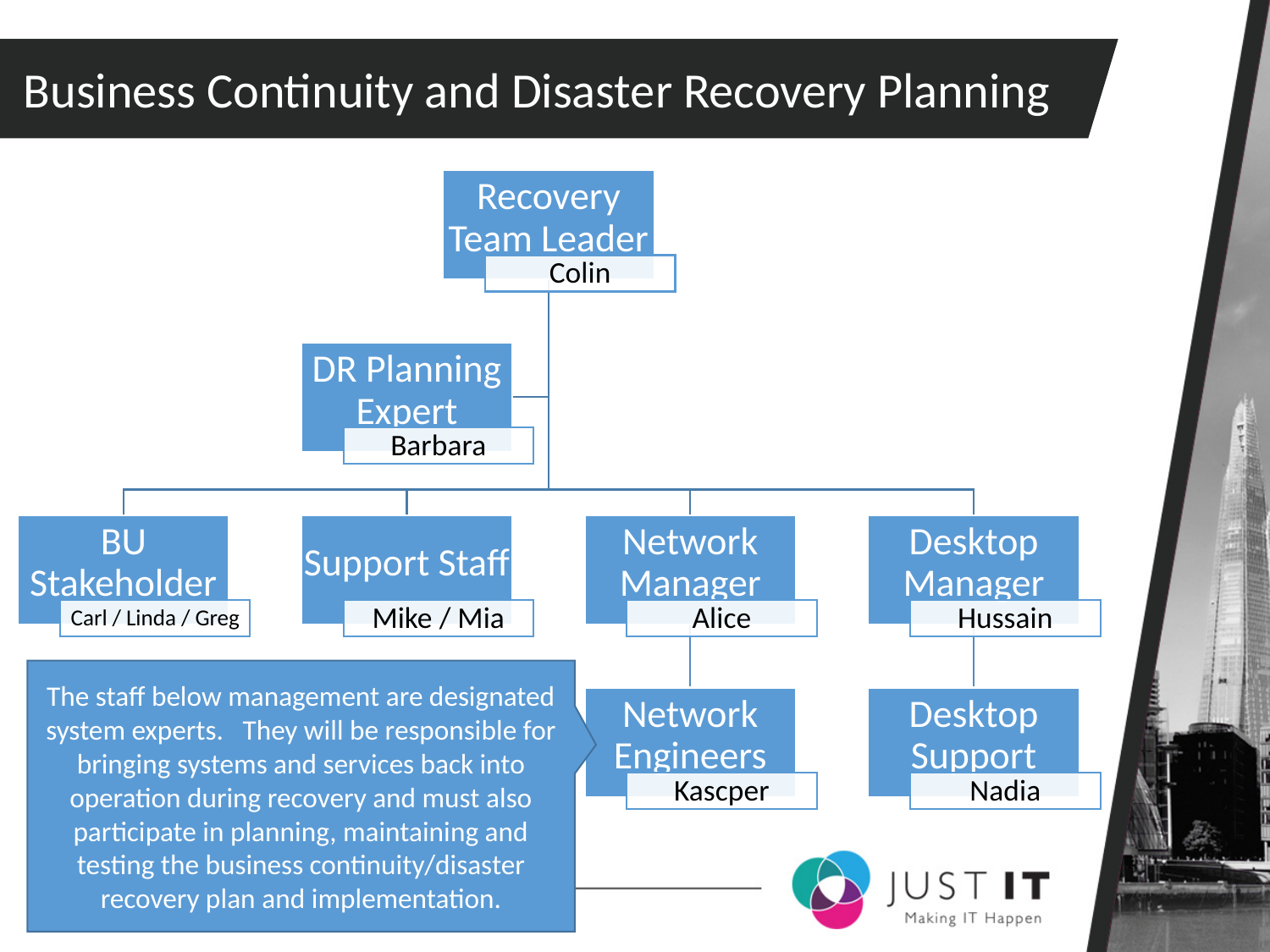

Business Continuity and Disaster Recovery Planning
Recovery Team Leader
Colin
BU Stakeholder
Carl / Linda / Greg
Support Staff
Mike / Mia
Network Manager
Alice
Network Engineers
Kascper
Desktop Manager
Hussain
Desktop Support
Nadia
DR Planning Expert
Barbara
The staff below management are designated system experts.   They will be responsible for bringing systems and services back into operation during recovery and must also participate in planning, maintaining and testing the business continuity/disaster recovery plan and implementation.